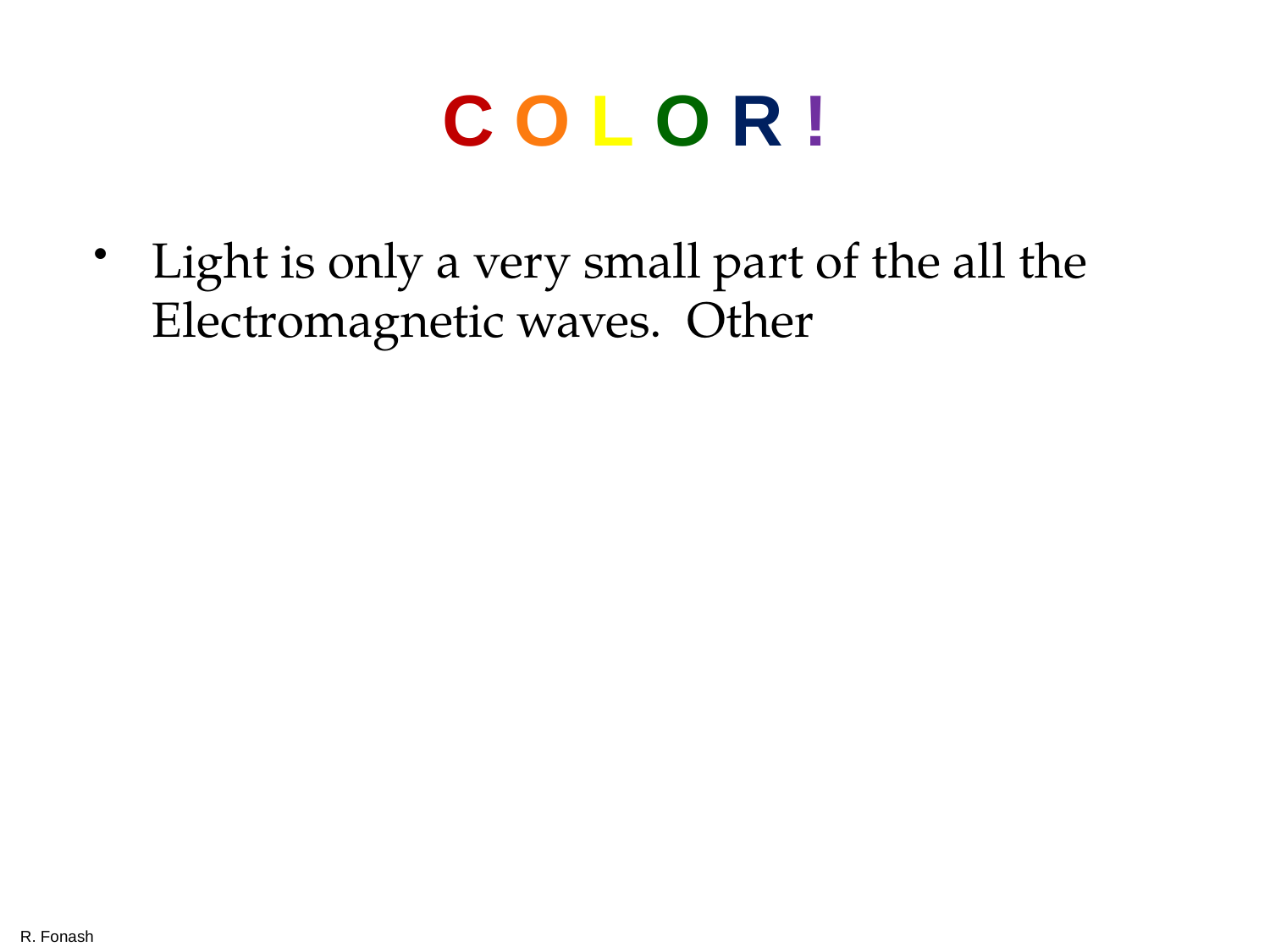

# C O L O R !
Light is only a very small part of the all the Electromagnetic waves.  Other
R. Fonash